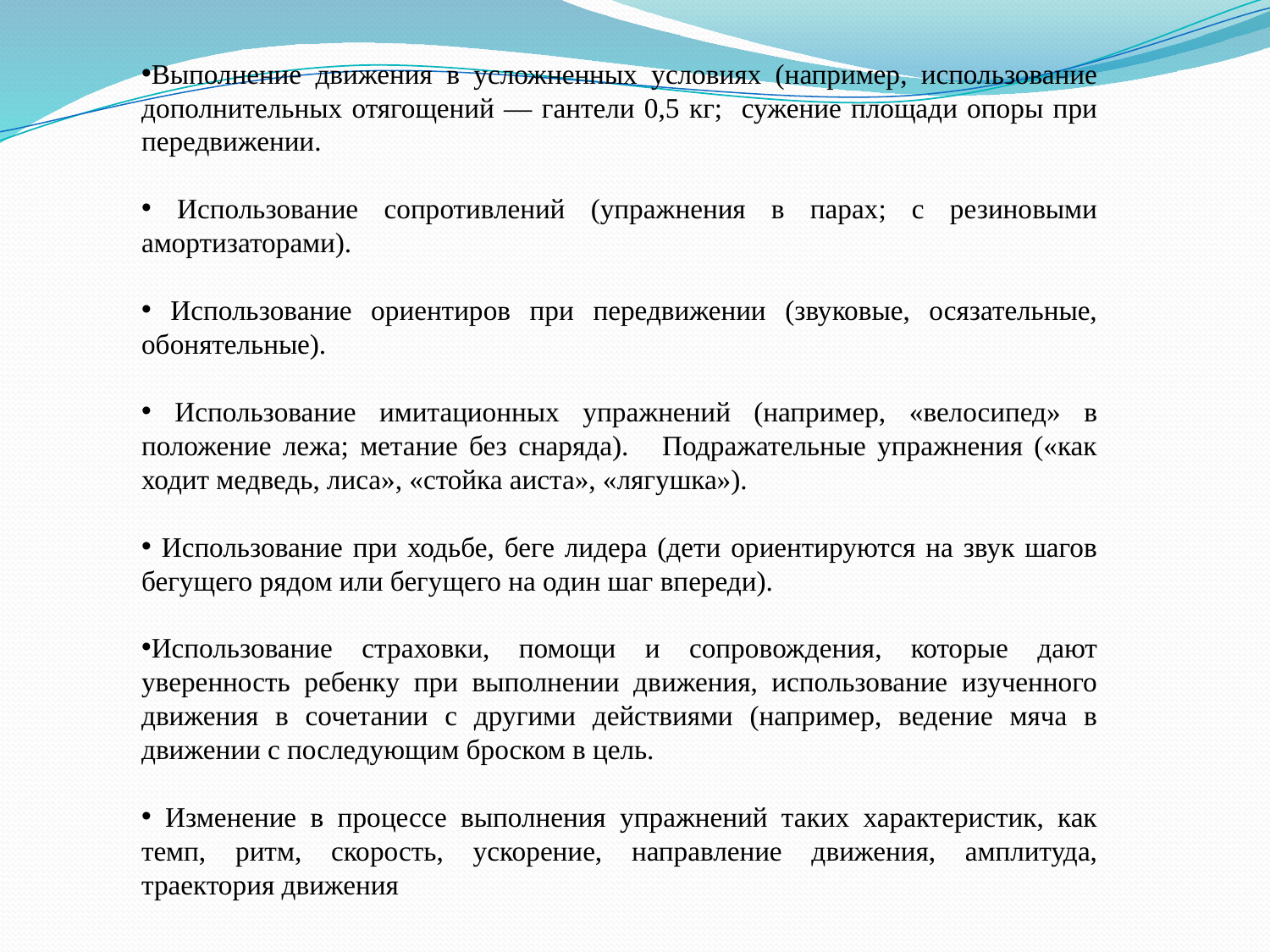

Выполнение движения в усложненных условиях (например, использование дополнительных отягощений — гантели 0,5 кг;  сужение площади опоры при передвижении.

 Использование сопротивлений (упражнения в парах; с резиновыми амортизаторами).

 Использование ориентиров при передвижении (звуковые, осязательные, обонятельные).

 Использование имитационных упражнений (например, «велосипед» в положение лежа; метание без снаряда).   Подражательные упражнения («как ходит медведь, лиса», «стойка аиста», «лягушка»).

 Использование при ходьбе, беге лидера (дети ориентируются на звук шагов бегущего рядом или бегущего на один шаг впереди).

Использование страховки, помощи и сопровождения, которые дают уверенность ребенку при выполнении движения, использование изученного движения в сочетании с другими действиями (например, ведение мяча в движении с последующим броском в цель.

 Изменение в процессе выполнения упражнений таких характеристик, как темп, ритм, скорость, ускорение, направление движения, амплитуда, траектория движения